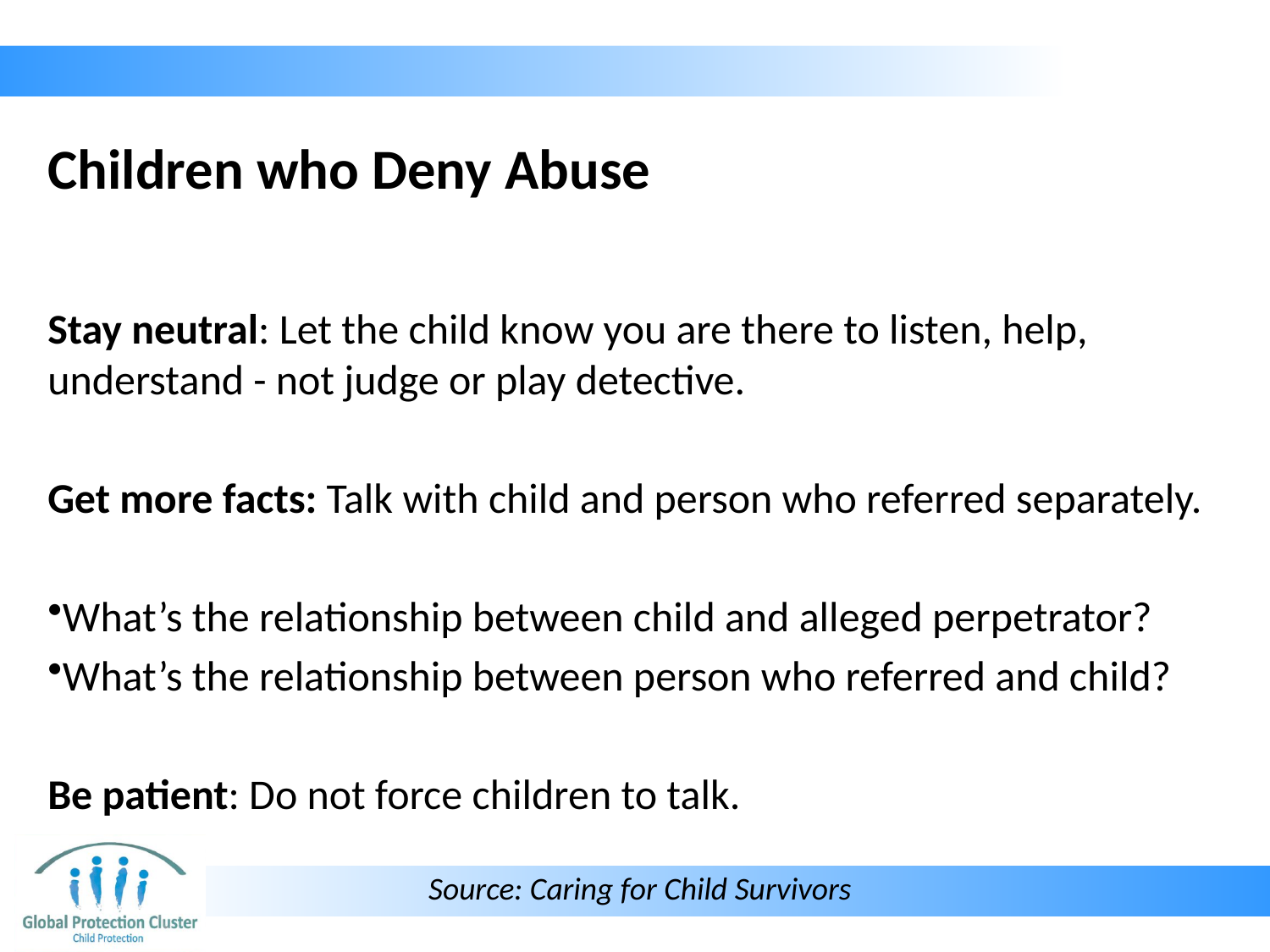

# Children who Deny Abuse

Stay neutral: Let the child know you are there to listen, help, understand - not judge or play detective.

Get more facts: Talk with child and person who referred separately.

What’s the relationship between child and alleged perpetrator?
What’s the relationship between person who referred and child?

Be patient: Do not force children to talk.

Source: Caring for Child Survivors